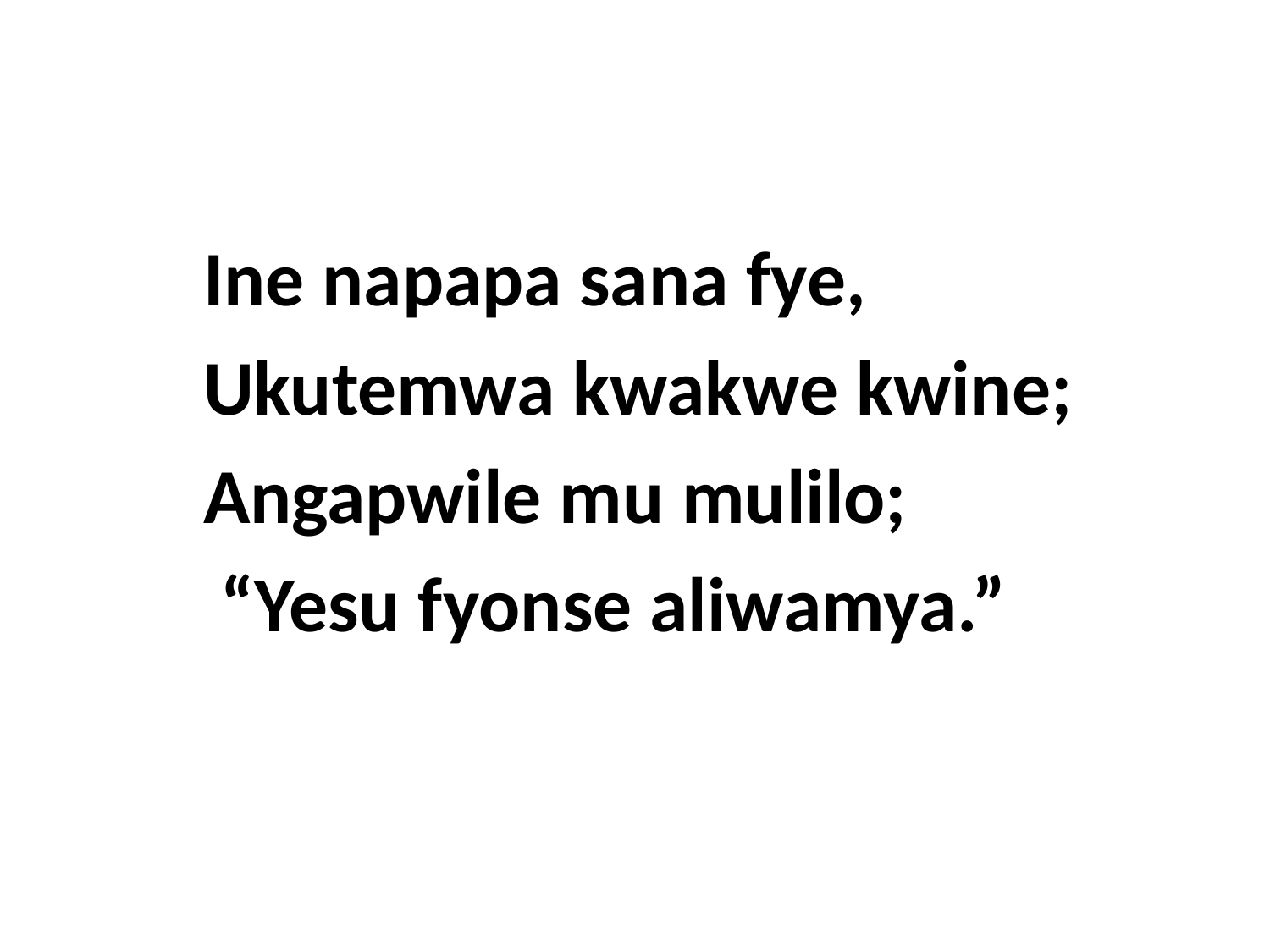

Ine napapa sana fye,
	Ukutemwa kwakwe kwine;
	Angapwile mu mulilo;
	 “Yesu fyonse aliwamya.”